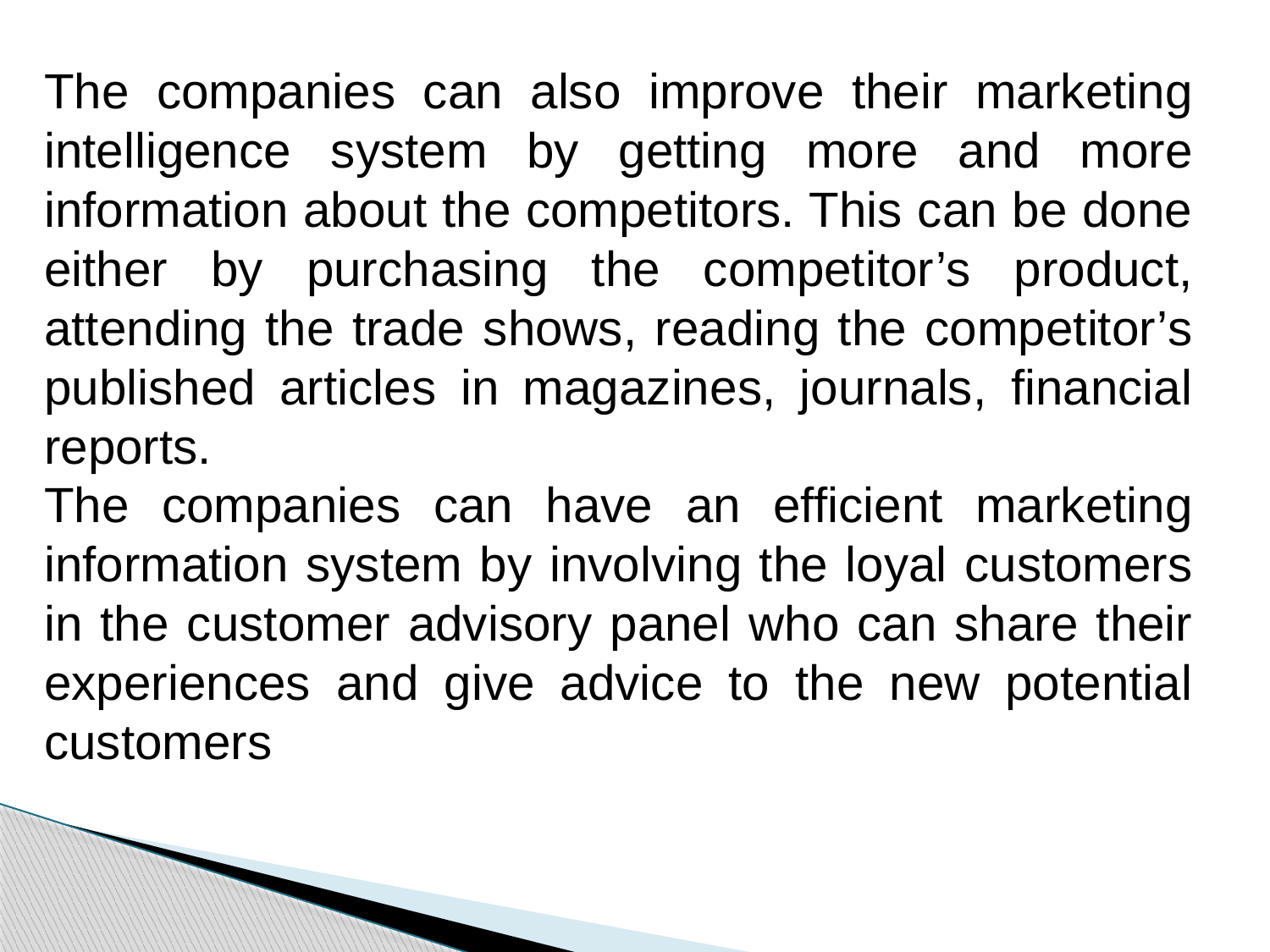

The companies can also improve their marketing intelligence system by getting more and more information about the competitors. This can be done either by purchasing the competitor’s product, attending the trade shows, reading the competitor’s published articles in magazines, journals, financial reports.
The companies can have an efficient marketing information system by involving the loyal customers in the customer advisory panel who can share their experiences and give advice to the new potential customers